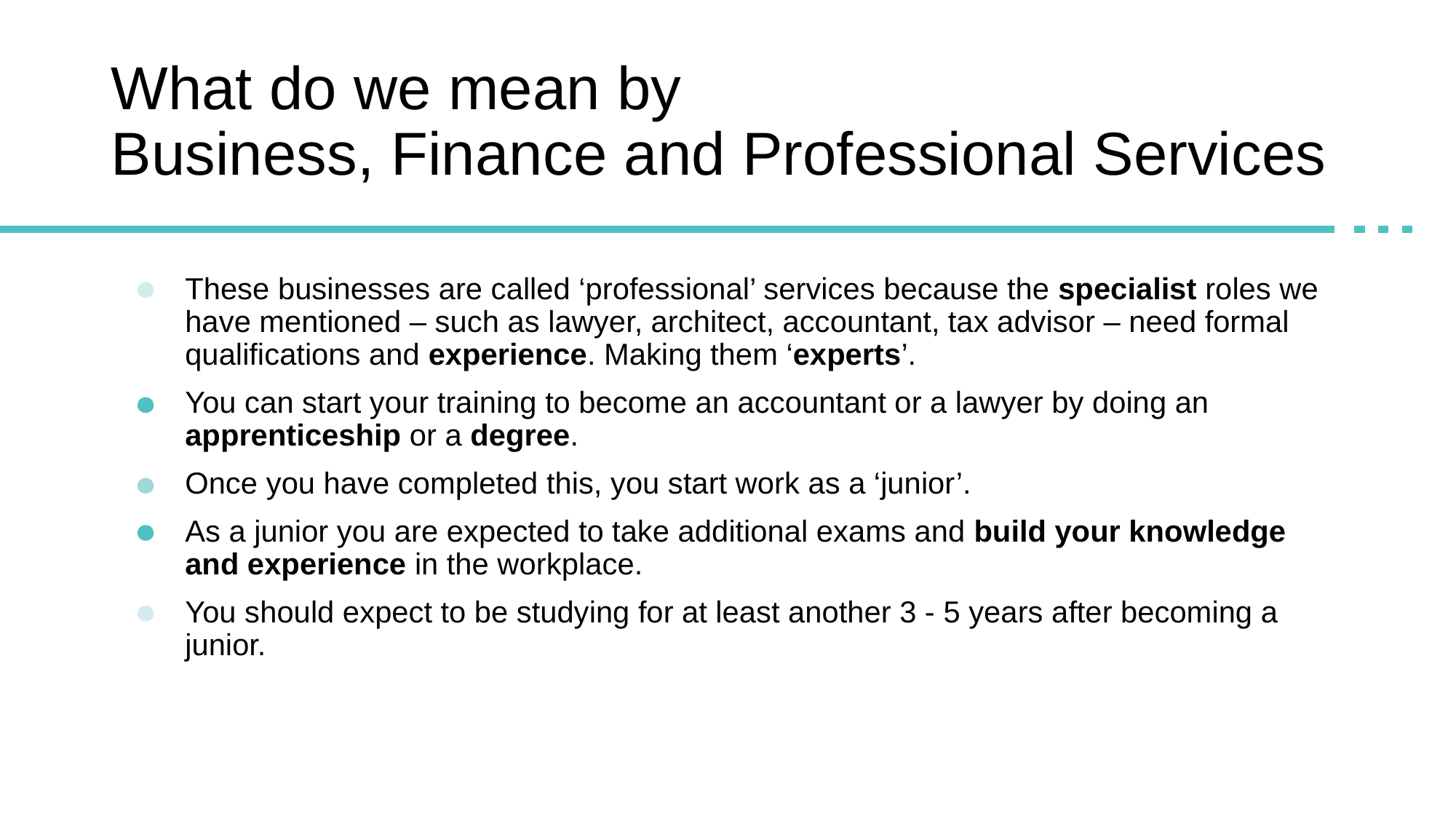

# What do we mean by Business, Finance and Professional Services

These businesses are called ‘professional’ services because the specialist roles we have mentioned – such as lawyer, architect, accountant, tax advisor – need formal qualifications and experience. Making them ‘experts’.
You can start your training to become an accountant or a lawyer by doing an apprenticeship or a degree.
Once you have completed this, you start work as a ‘junior’.
As a junior you are expected to take additional exams and build your knowledge and experience in the workplace.
You should expect to be studying for at least another 3 - 5 years after becoming a junior.